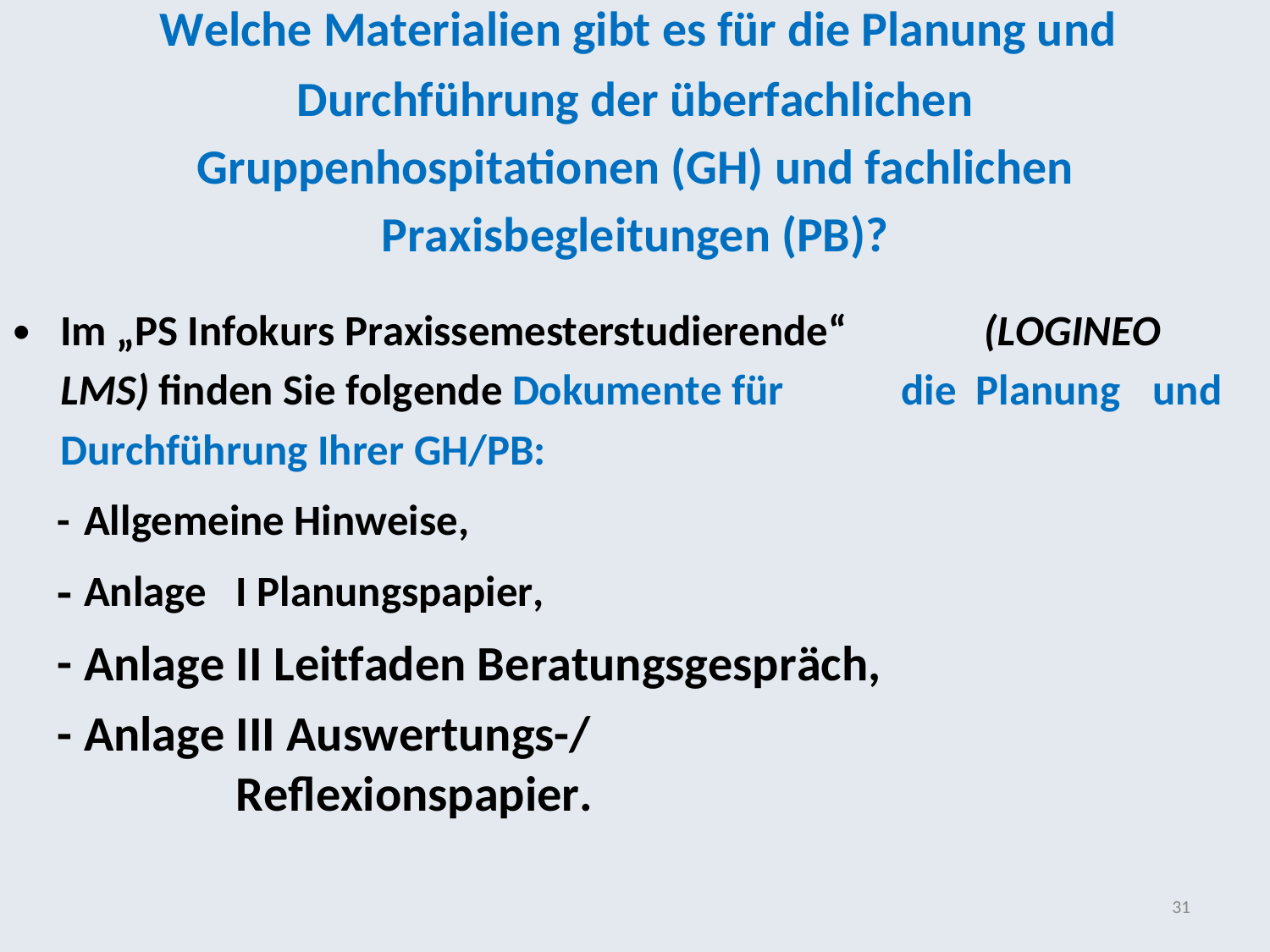

Welche Materialien gibt es für die Planung und
Durchführung der überfachlichen
Gruppenhospitationen (GH) und fachlichen
Praxisbegleitungen (PB)?
•
Im „PS Infokurs Praxissemesterstudierende“
(LOGINEO
LMS) finden Sie folgende Dokumente für
Durchführung Ihrer GH/PB:
die
Planung
und
-
-
-
-
Allgemeine Hinweise,
Anlage
Anlage
Anlage
I Planungspapier,
II Leitfaden Beratungsgespräch,
III Auswertungs-/ Reflexionspapier.
31